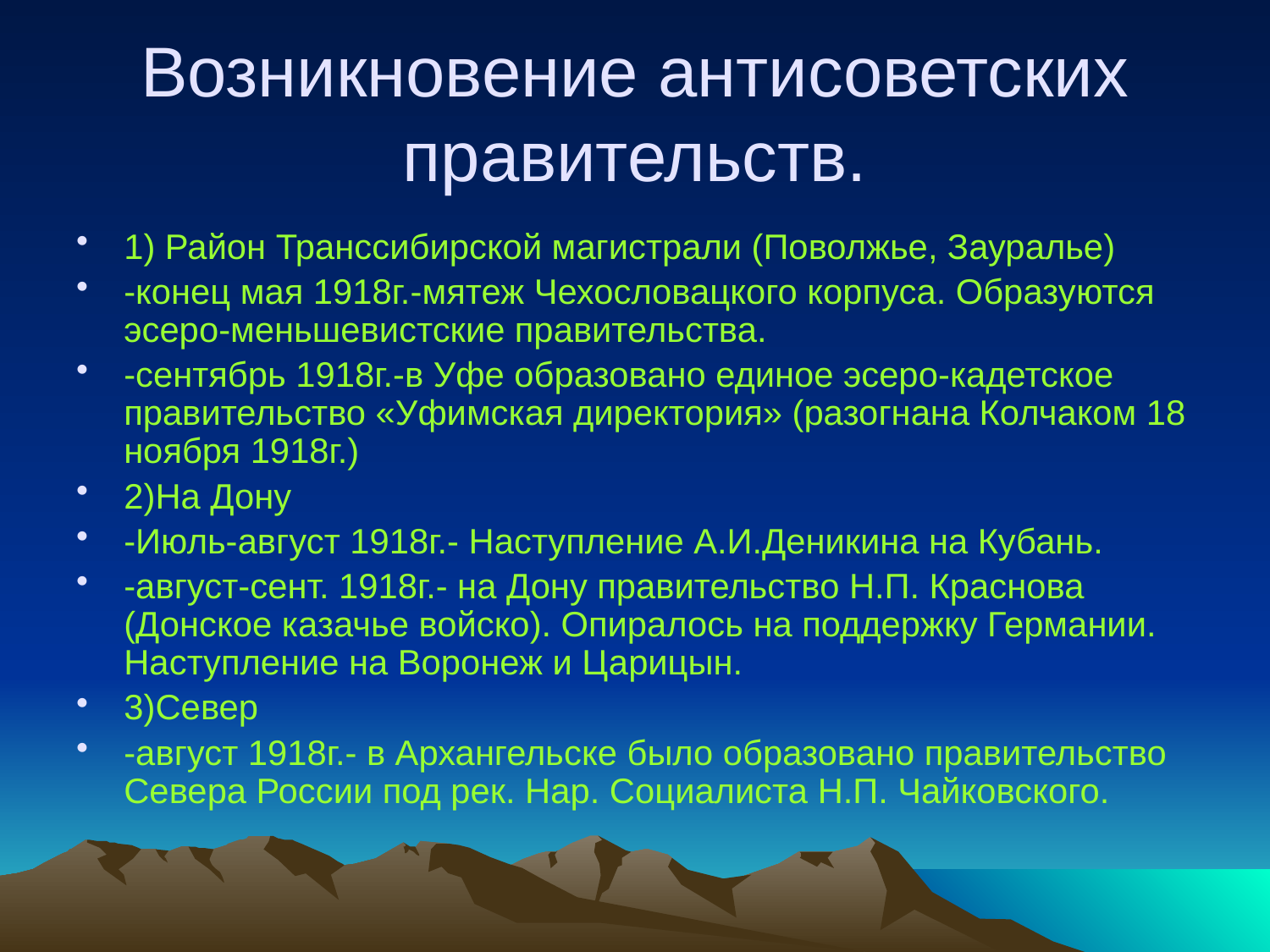

# Возникновение антисоветских правительств.
1) Район Транссибирской магистрали (Поволжье, Зауралье)
-конец мая 1918г.-мятеж Чехословацкого корпуса. Образуются эсеро-меньшевистские правительства.
-сентябрь 1918г.-в Уфе образовано единое эсеро-кадетское правительство «Уфимская директория» (разогнана Колчаком 18 ноября 1918г.)
2)На Дону
-Июль-август 1918г.- Наступление А.И.Деникина на Кубань.
-август-сент. 1918г.- на Дону правительство Н.П. Краснова (Донское казачье войско). Опиралось на поддержку Германии. Наступление на Воронеж и Царицын.
3)Север
-август 1918г.- в Архангельске было образовано правительство Севера России под рек. Нар. Социалиста Н.П. Чайковского.